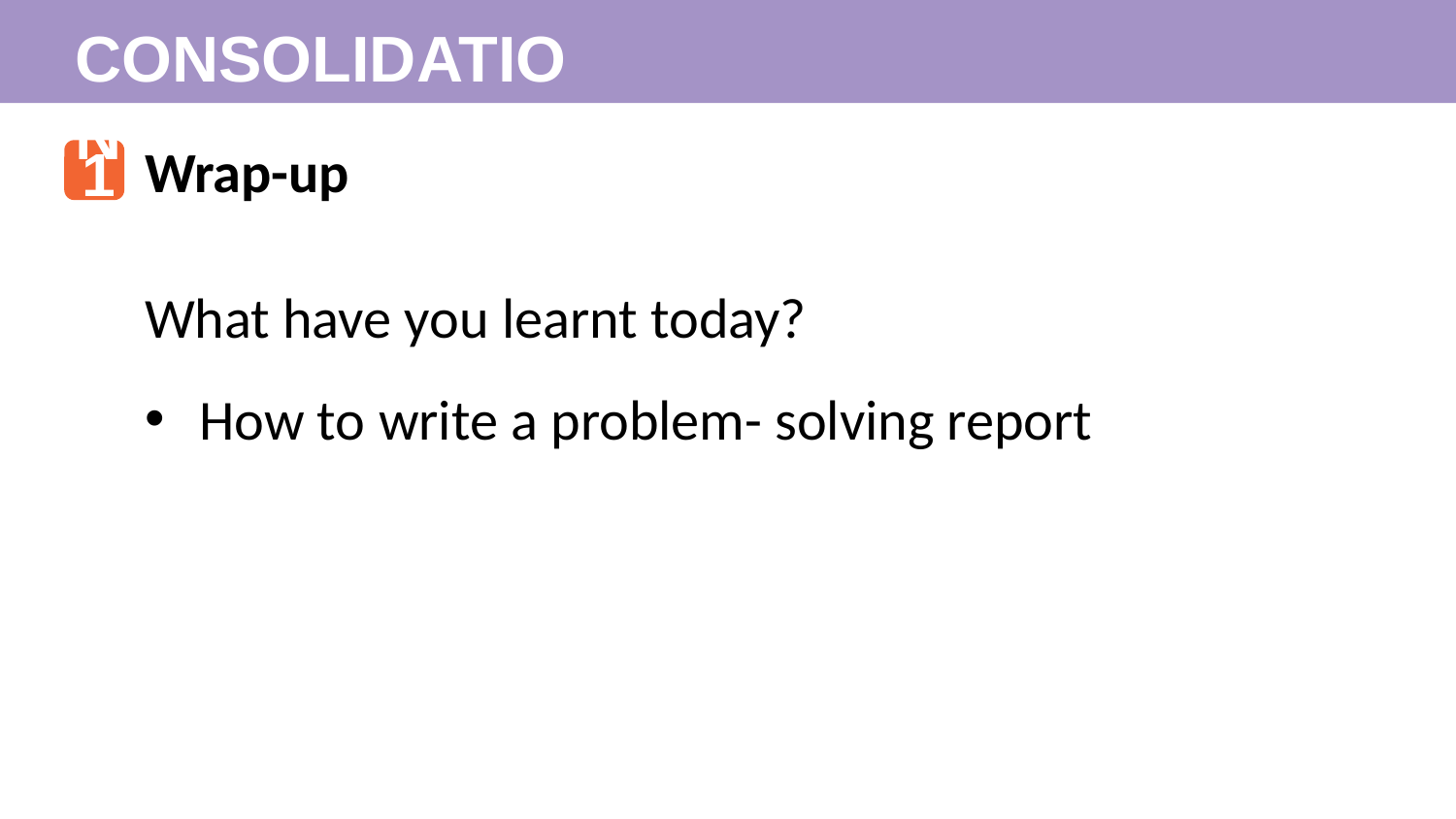

CONSOLIDATION
1
Wrap-up

What have you learnt today?
How to write a problem- solving report